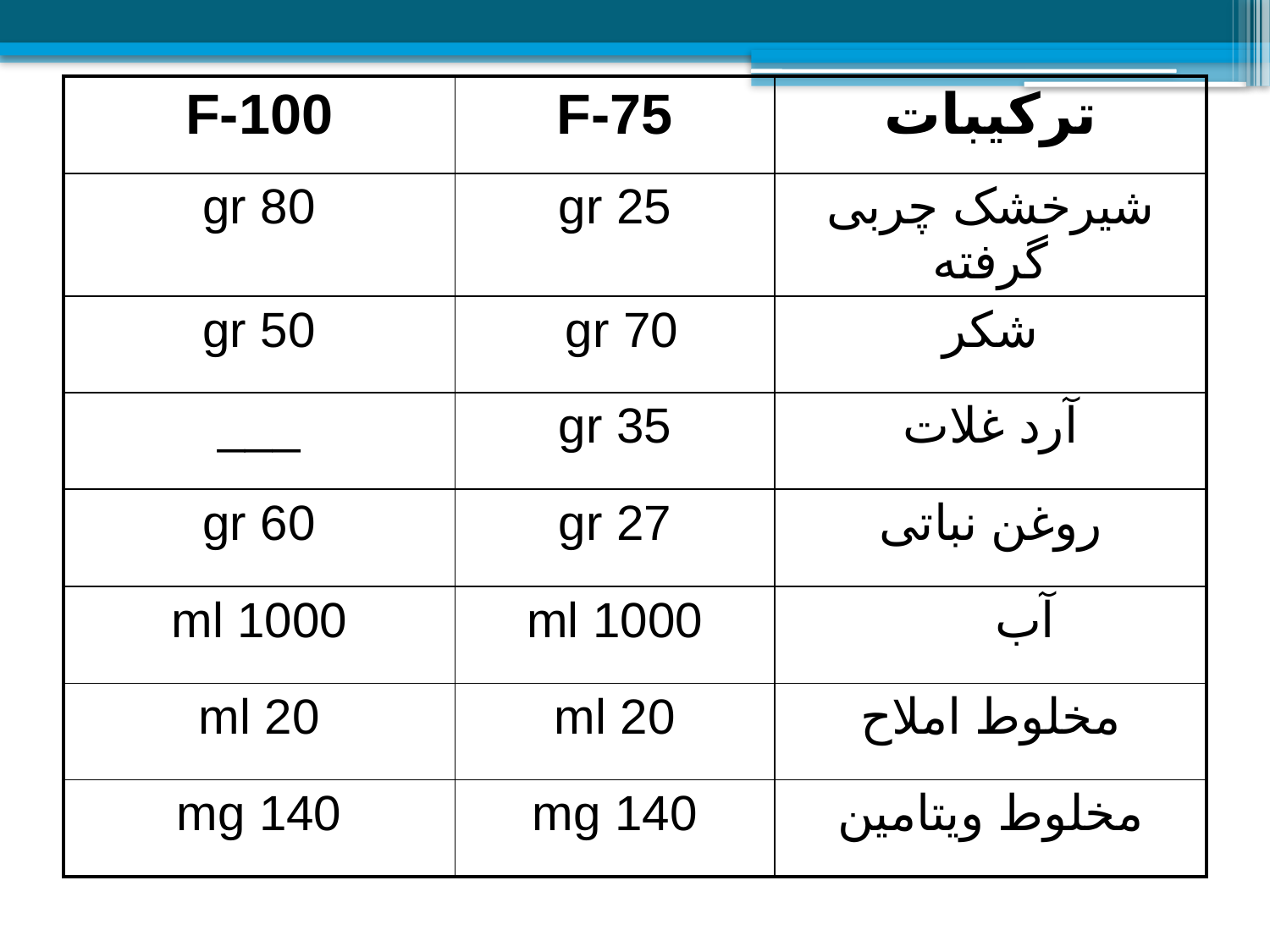

| F-100 | F-75 | ترکيبات |
| --- | --- | --- |
| 80 gr | 25 gr | شيرخشک چربی گرفته |
| 50 gr | 70 gr | شکر |
| \_\_\_ | 35 gr | آرد غلات |
| 60 gr | 27 gr | روغن نباتی |
| 1000 ml | 1000 ml | آب |
| 20 ml | 20 ml | مخلوط املاح |
| 140 mg | 140 mg | مخلوط ويتامين |